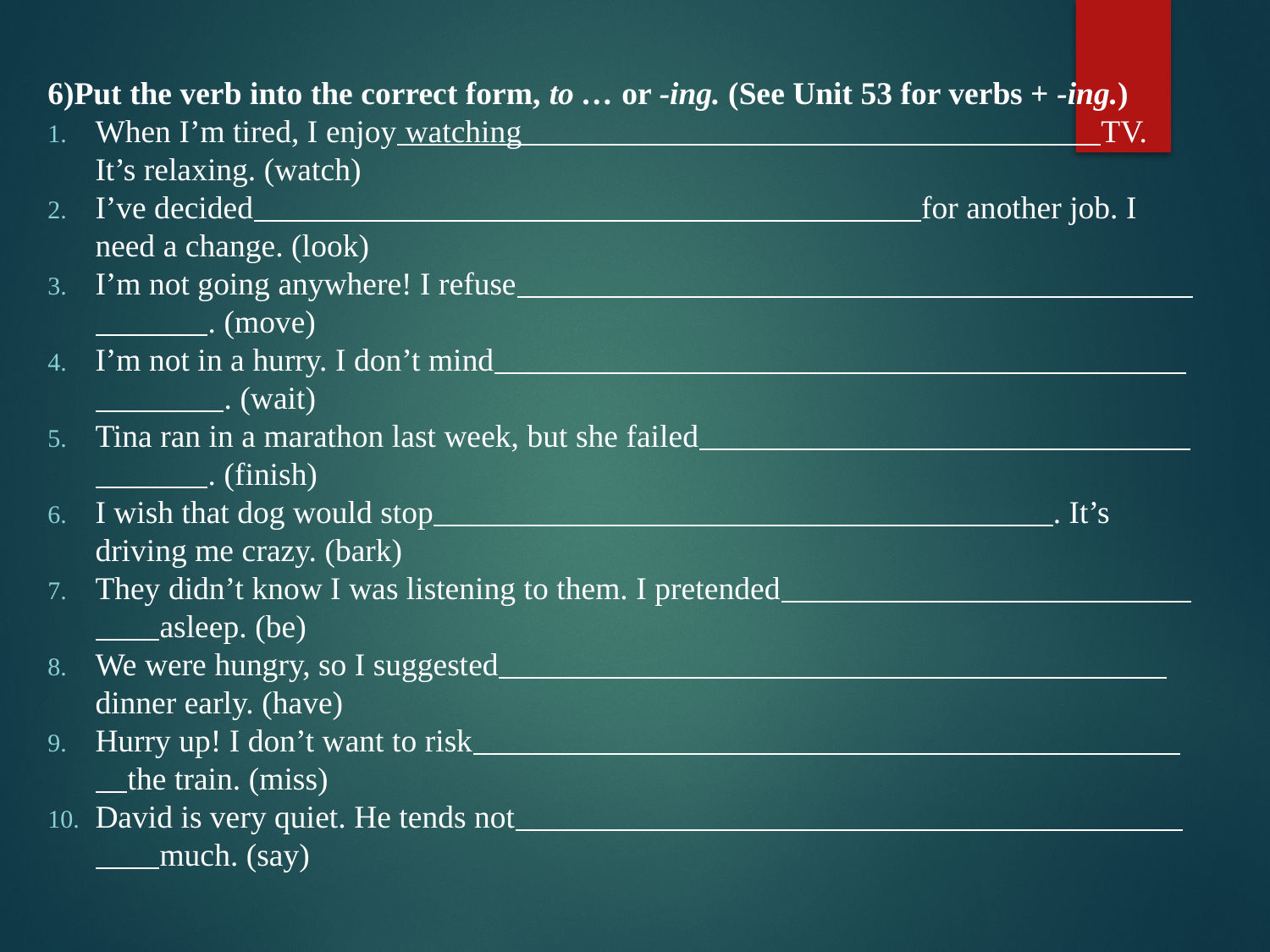

6)Put the verb into the correct form, to … or -ing. (See Unit 53 for verbs + -ing.)
When I’m tired, I enjoy watching                                                                        TV. It’s relaxing. (watch)
I’ve decided                                                                                   for another job. I need a change. (look)
I’m not going anywhere! I refuse                                                                                                   . (move)
I’m not in a hurry. I don’t mind                                                                                                       . (wait)
Tina ran in a marathon last week, but she failed                                                                            . (finish)
I wish that dog would stop                                                                             . It’s driving me crazy. (bark)
They didn’t know I was listening to them. I pretended                                                            asleep. (be)
We were hungry, so I suggested                                                                                    dinner early. (have)
Hurry up! I don’t want to risk                                                                                             the train. (miss)
David is very quiet. He tends not                                                                                            much. (say)